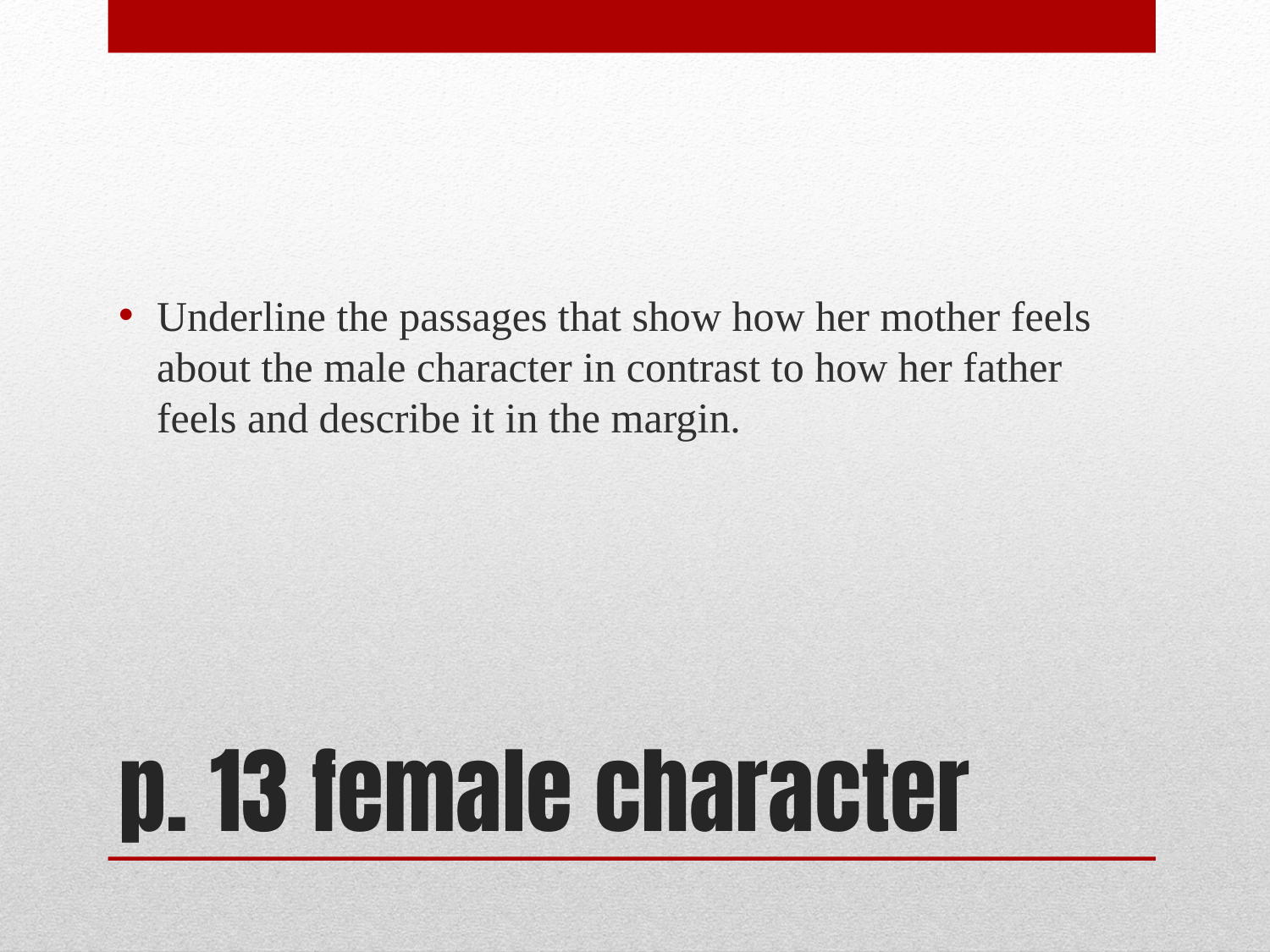

Underline the passages that show how her mother feels about the male character in contrast to how her father feels and describe it in the margin.
# p. 13 female character